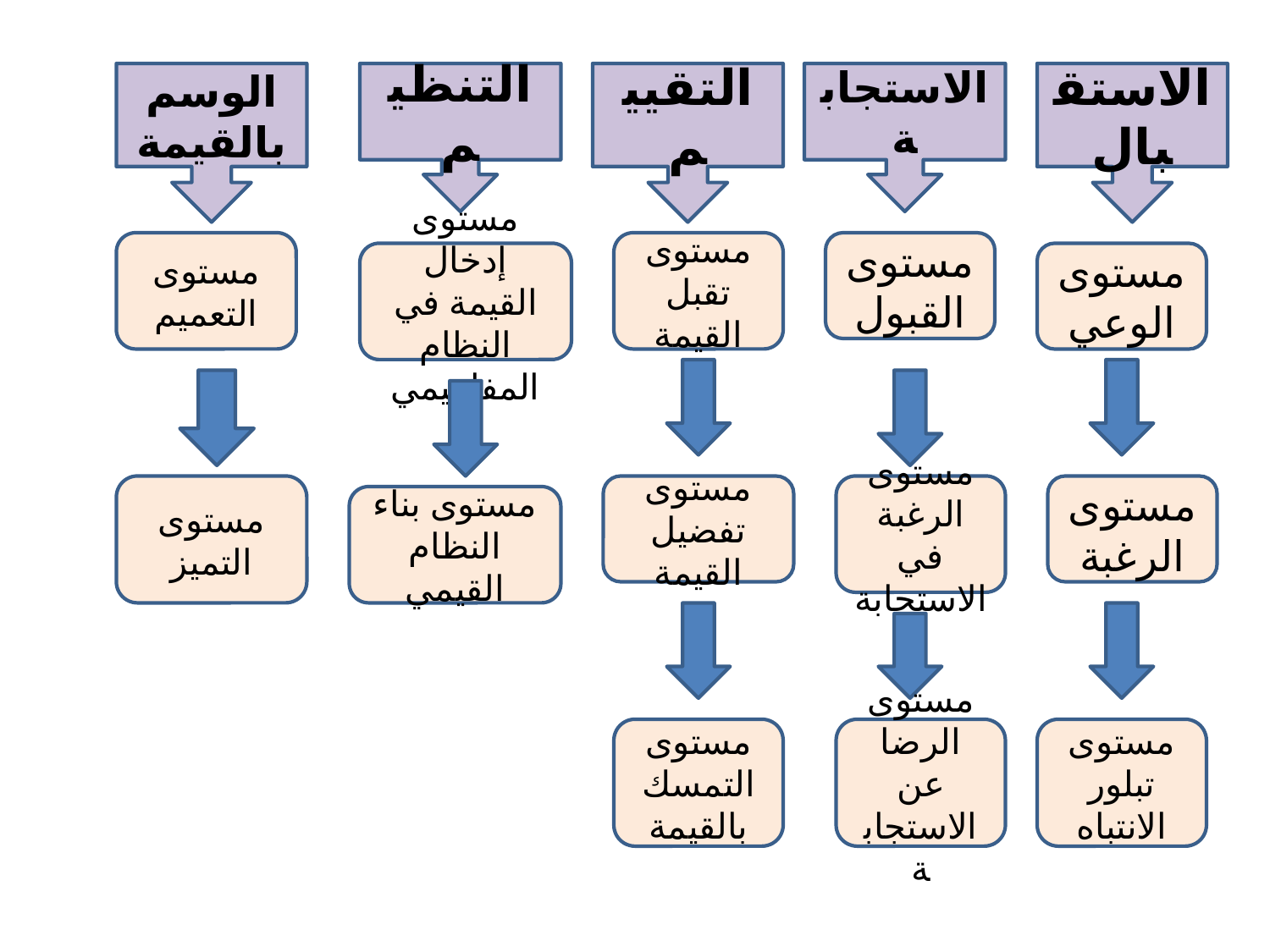

#
الوسم بالقيمة
التنظيم
التقييم
الاستجابة
الاستقبال
مستوى التعميم
مستوى تقبل القيمة
مستوى القبول
مستوى إدخال القيمة في النظام المفاهيمي
مستوى الوعي

مستوى التميز
مستوى تفضيل القيمة
مستوى الرغبة في الاستجابة
مستوى الرغبة
مستوى بناء النظام القيمي

مستوى التمسك بالقيمة
مستوى الرضا عن الاستجابة
مستوى تبلور الانتباه